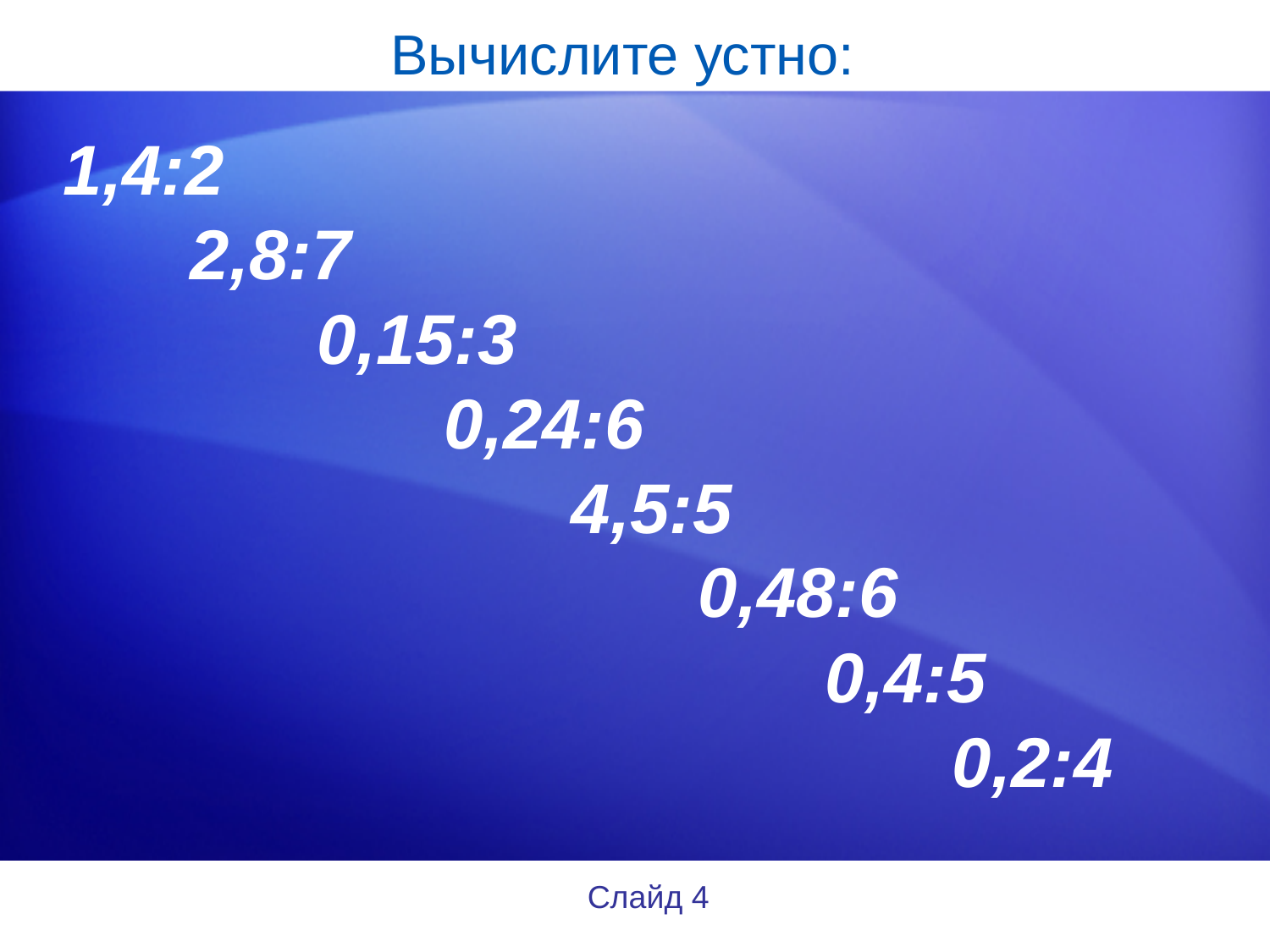

# Вычислите устно:
1,4:2
	2,8:7
		0,15:3
			0,24:6
				4,5:5
					0,48:6
						0,4:5
							0,2:4
Слайд 4